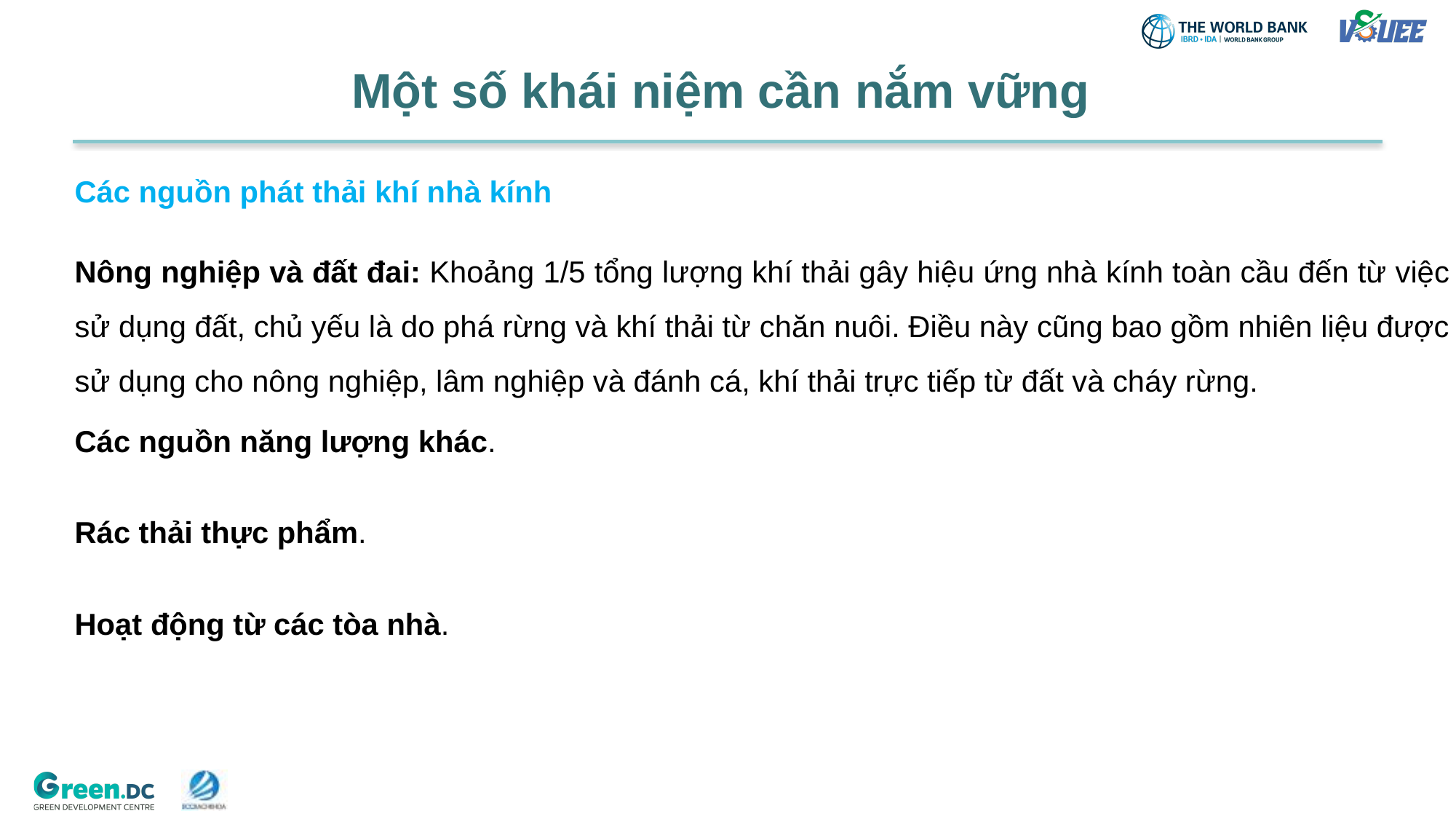

Một số khái niệm cần nắm vững
Các nguồn phát thải khí nhà kính
Nông nghiệp và đất đai: Khoảng 1/5 tổng lượng khí thải gây hiệu ứng nhà kính toàn cầu đến từ việc sử dụng đất, chủ yếu là do phá rừng và khí thải từ chăn nuôi. Điều này cũng bao gồm nhiên liệu được sử dụng cho nông nghiệp, lâm nghiệp và đánh cá, khí thải trực tiếp từ đất và cháy rừng.
Các nguồn năng lượng khác.
Rác thải thực phẩm.
Hoạt động từ các tòa nhà.